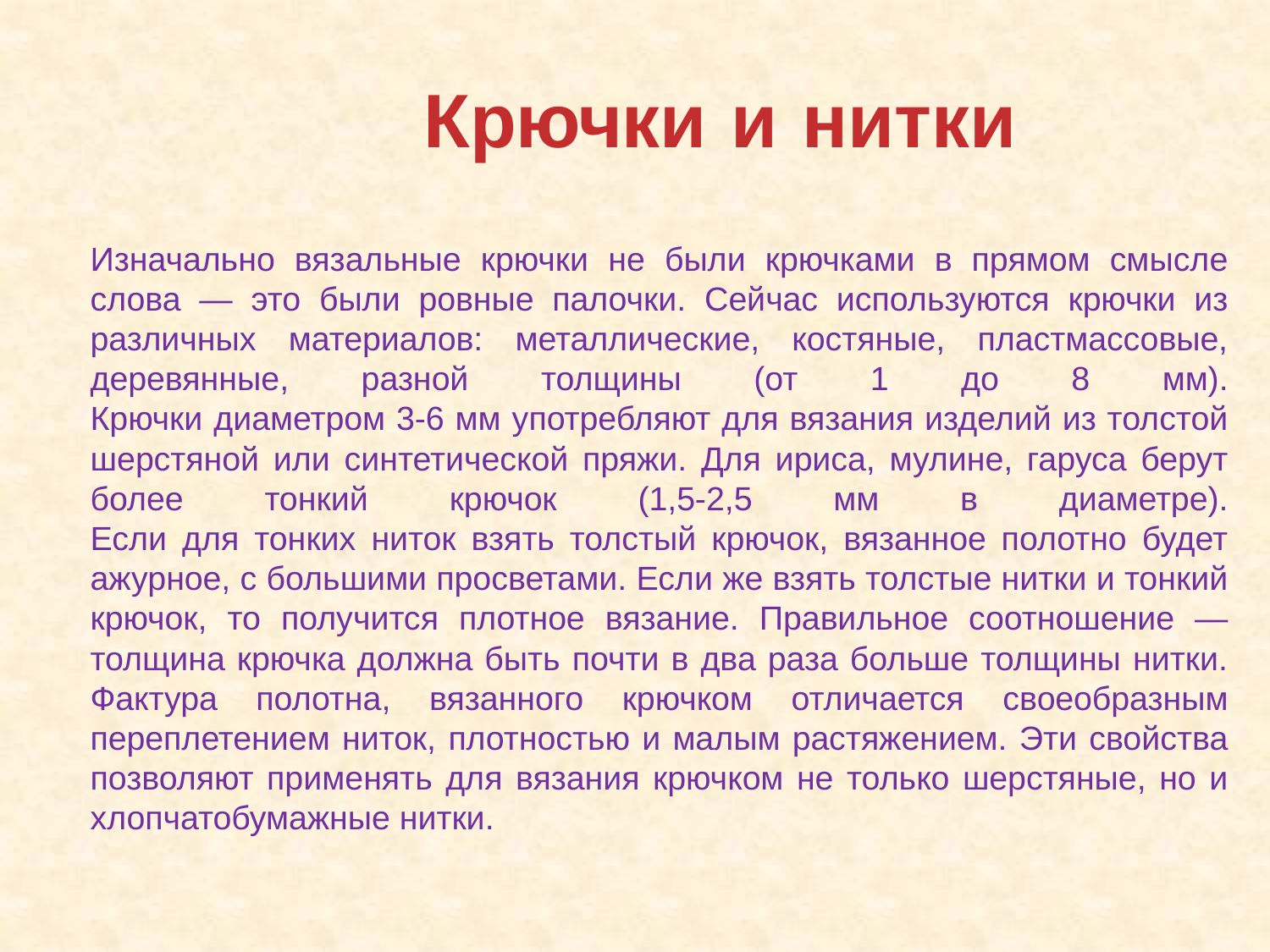

# Крючки и нитки
	Изначально вязальные крючки не были крючками в прямом смысле слова — это были ровные палочки. Сейчас используются крючки из различных материалов: металлические, костяные, пластмассовые, деревянные, разной толщины (от 1 до 8 мм).
Крючки диаметром 3-6 мм употребляют для вязания изделий из толстой шерстяной или синтетической пряжи. Для ириса, мулине, гаруса берут более тонкий крючок (1,5-2,5 мм в диаметре).
	Если для тонких ниток взять толстый крючок, вязанное полотно будет ажурное, с большими просветами. Если же взять толстые нитки и тонкий крючок, то получится плотное вязание. Правильное соотношение — толщина крючка должна быть почти в два раза больше толщины нитки.
	Фактура полотна, вязанного крючком отличается своеобразным переплетением ниток, плотностью и малым растяжением. Эти свойства позволяют применять для вязания крючком не только шерстяные, но и хлопчатобумажные нитки.